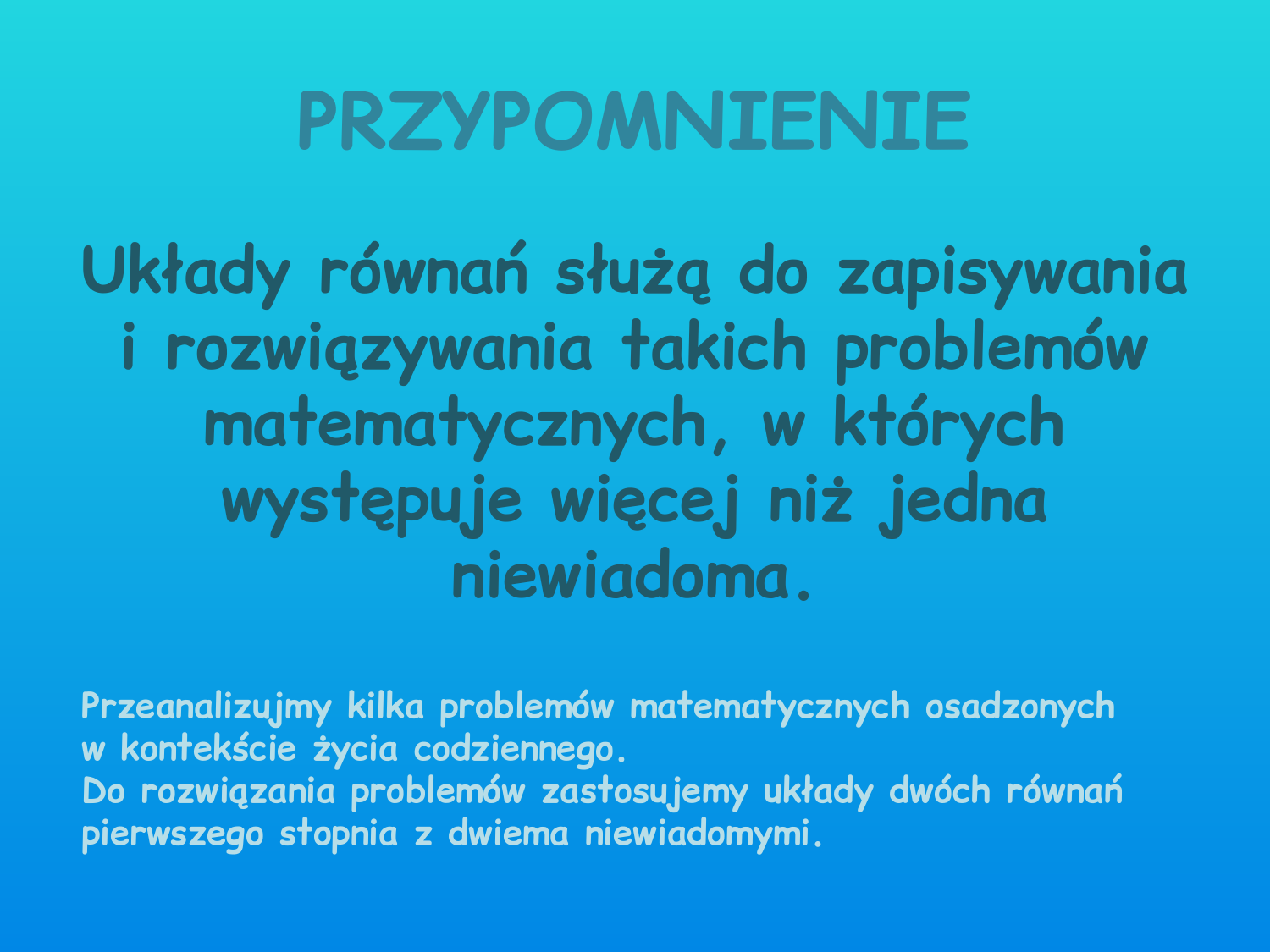

# PRZYPOMNIENIE
Układy równań służą do zapisywania i rozwiązywania takich problemów matematycznych, w których występuje więcej niż jedna niewiadoma.
Przeanalizujmy kilka problemów matematycznych osadzonych
w kontekście życia codziennego.
Do rozwiązania problemów zastosujemy układy dwóch równań
pierwszego stopnia z dwiema niewiadomymi.